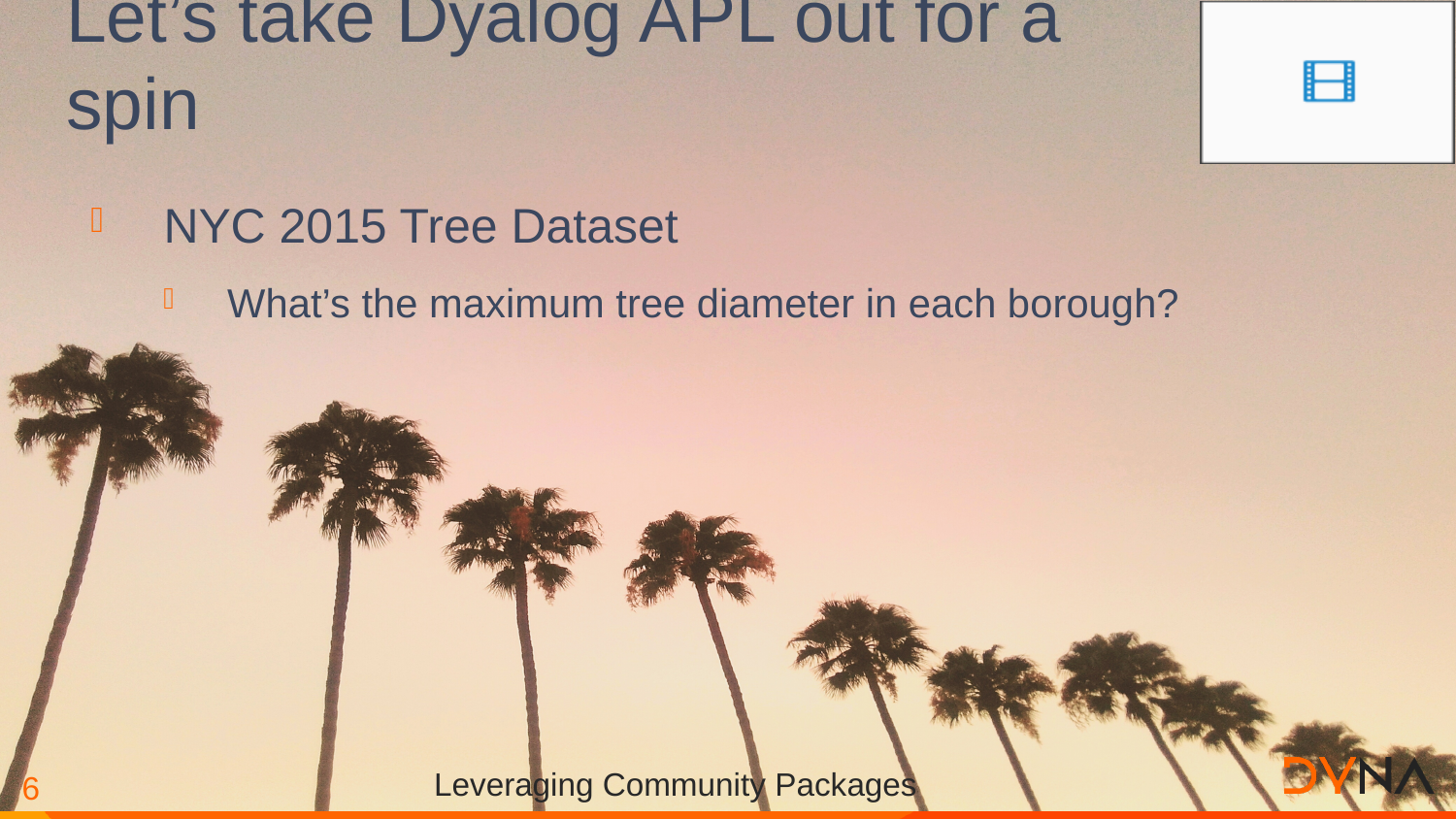

# Let’s take Dyalog APL out for a spin
NYC 2015 Tree Dataset
What’s the maximum tree diameter in each borough?